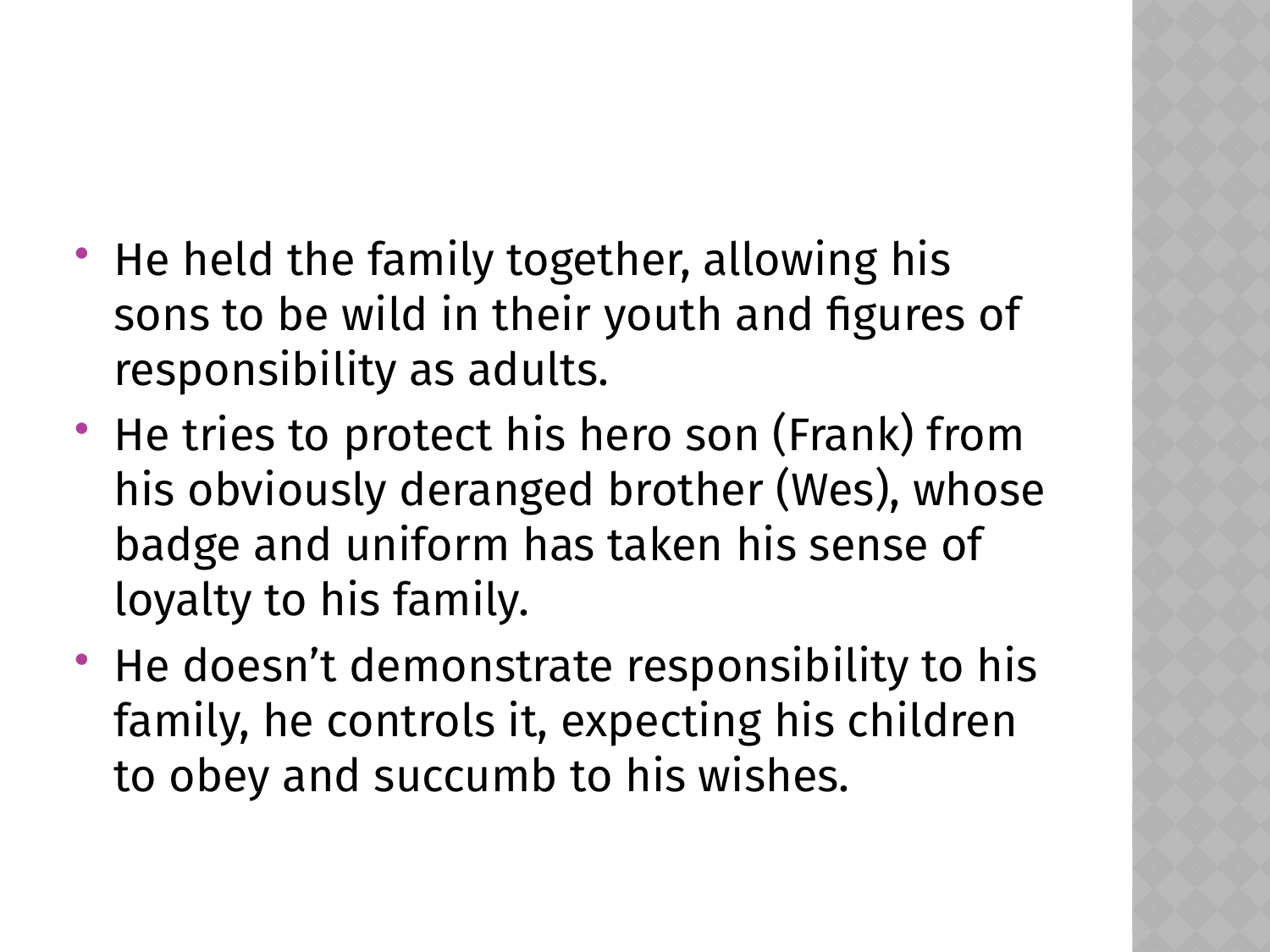

He held the family together, allowing his sons to be wild in their youth and figures of responsibility as adults.
He tries to protect his hero son (Frank) from his obviously deranged brother (Wes), whose badge and uniform has taken his sense of loyalty to his family.
He doesn’t demonstrate responsibility to his family, he controls it, expecting his children to obey and succumb to his wishes.